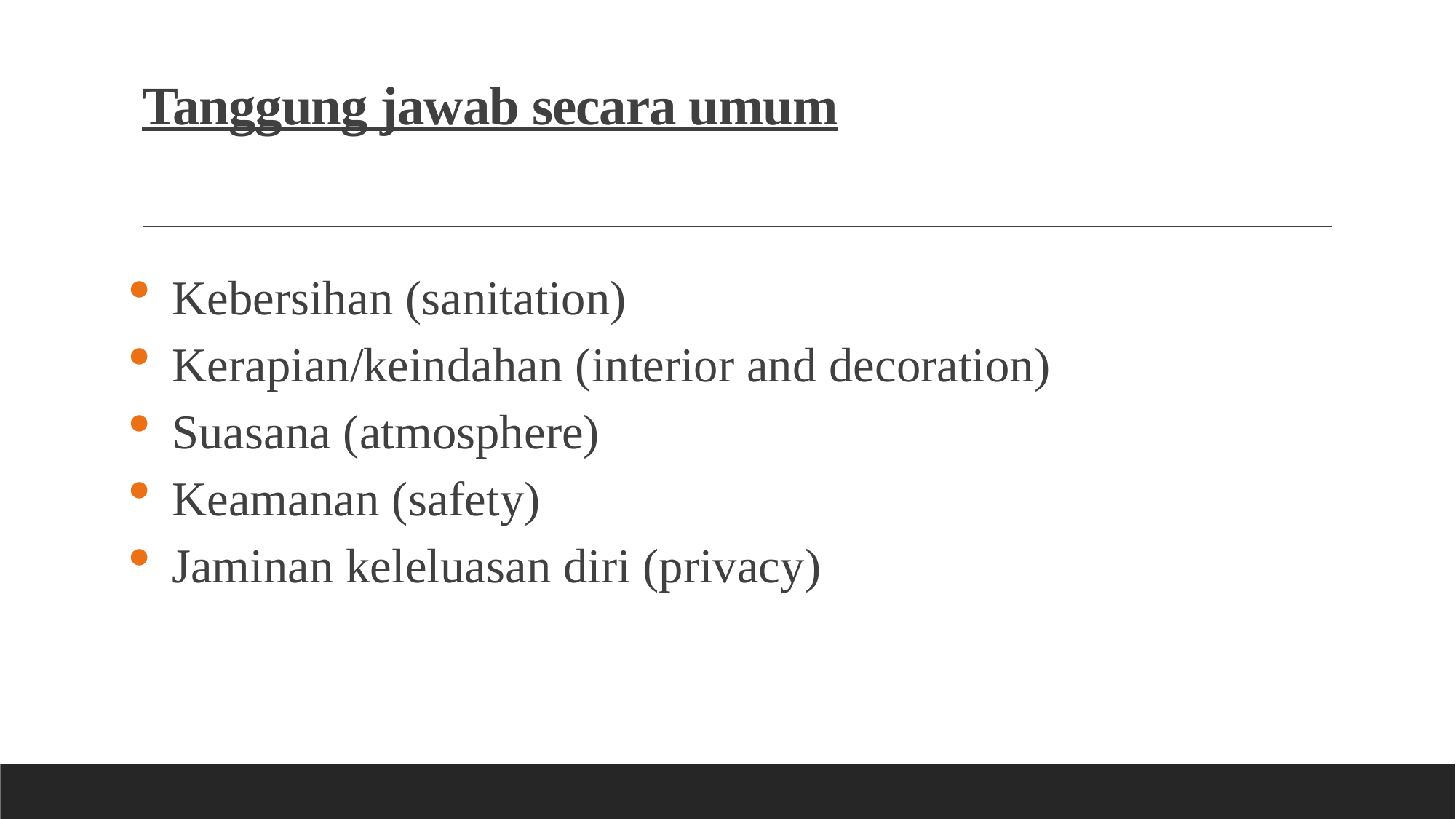

# Tanggung jawab secara umum
Kebersihan (sanitation)
Kerapian/keindahan (interior and decoration)
Suasana (atmosphere)
Keamanan (safety)
Jaminan keleluasan diri (privacy)